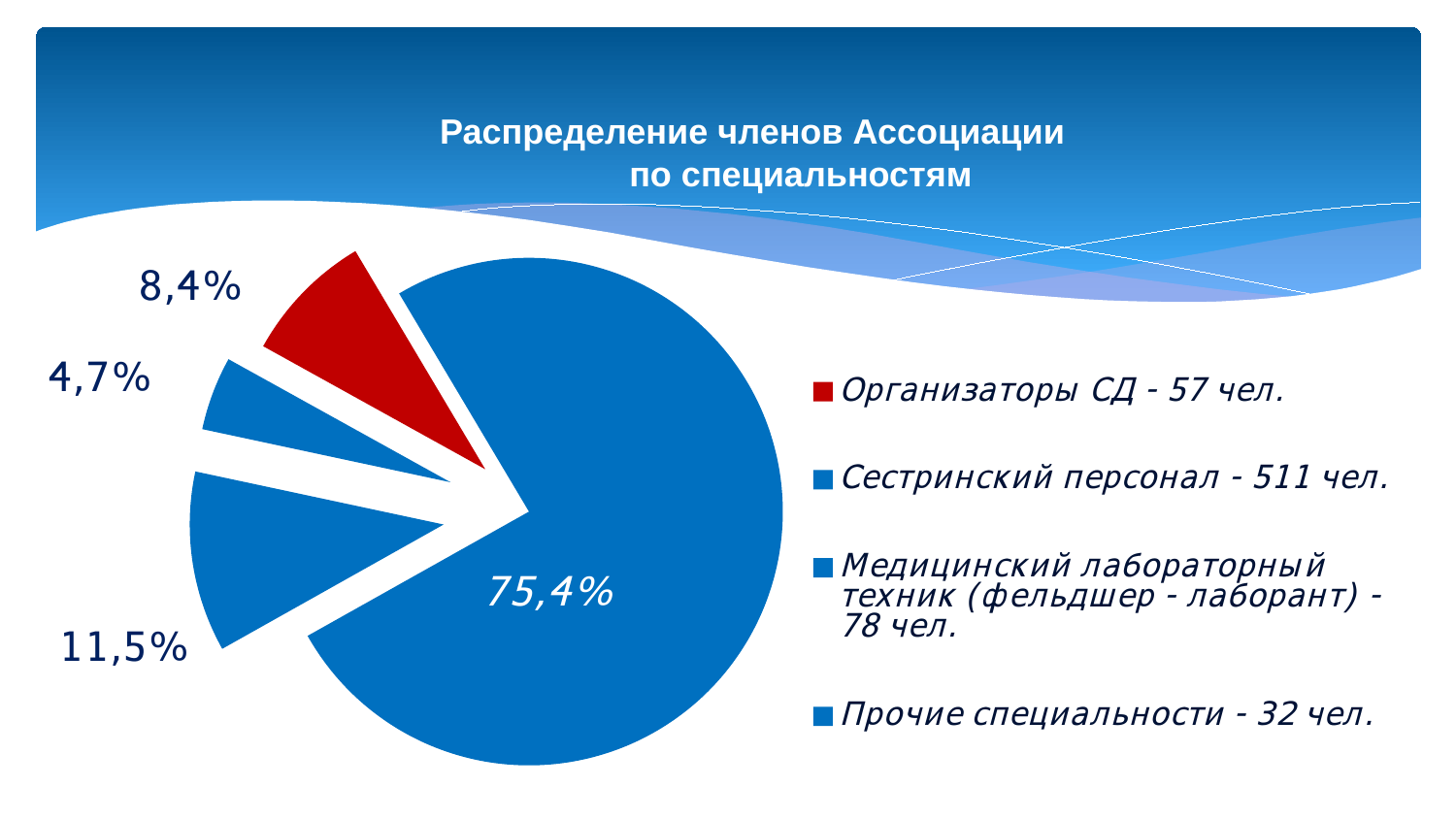

# Распределение членов Ассоциации по специальностям

### Chart

| Category | Столбец1 |
|---|---|
| Организаторы СД - 57 чел. | 8.4 |
| Сестринский персонал - 511 чел. | 75.4 |
| Медицинский лабораторный техник (фельдшер - лаборант) - 78 чел. | 11.5 |
| Прочие специальности - 32 чел. | 4.7 |